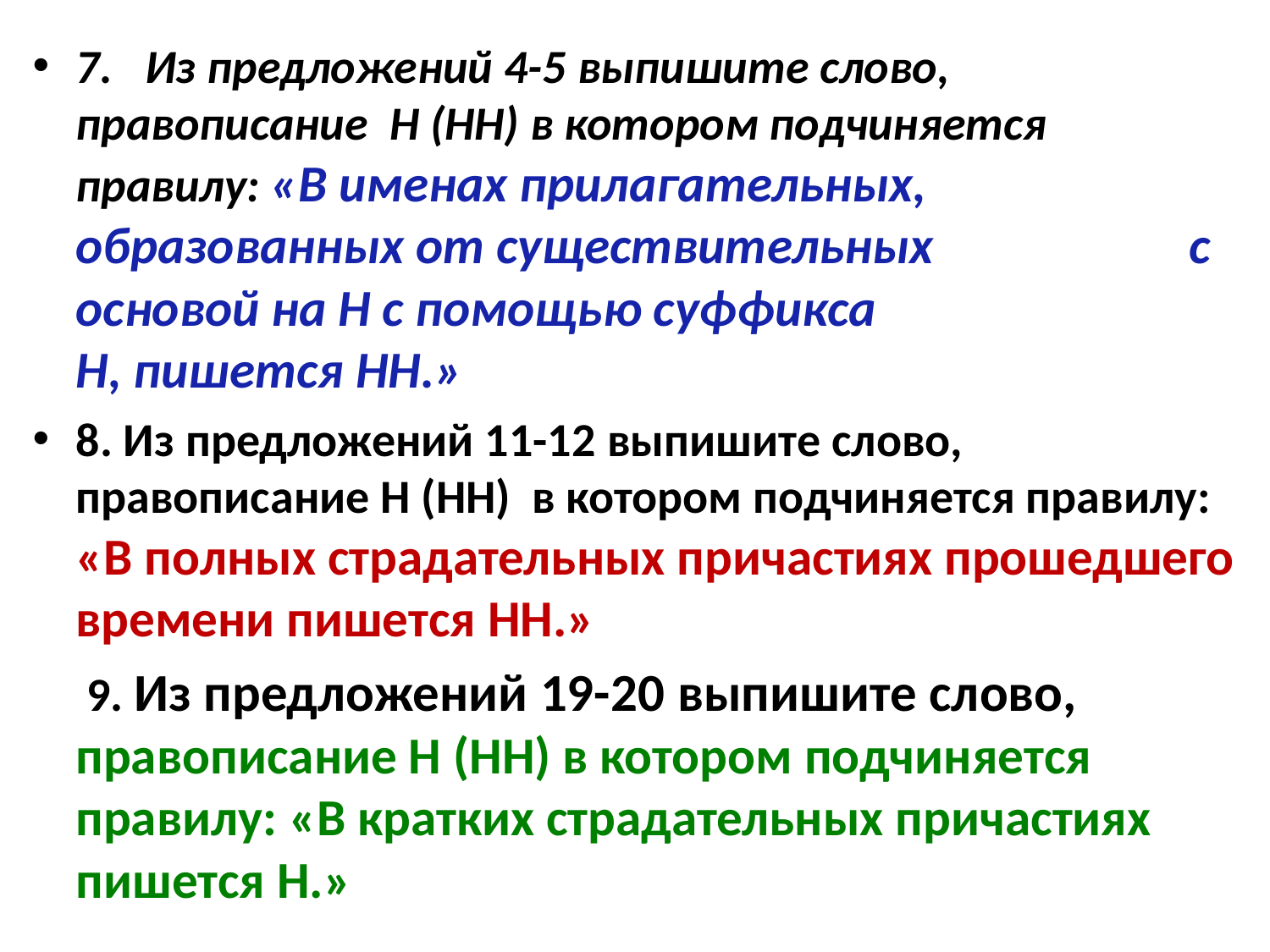

7.   Из предложений 4-5 выпишите слово, правописание  Н (НН) в котором подчиняется правилу: «В именах прилагательных, образованных от существительных                      с основой на Н с помощью суффикса                            Н, пишется НН.»
8. Из предложений 11-12 выпишите слово, правописание Н (НН)  в котором подчиняется правилу: «В полных страдательных причастиях прошедшего времени пишется НН.»
     9. Из предложений 19-20 выпишите слово, правописание Н (НН) в котором подчиняется правилу: «В кратких страдательных причастиях пишется Н.»

#